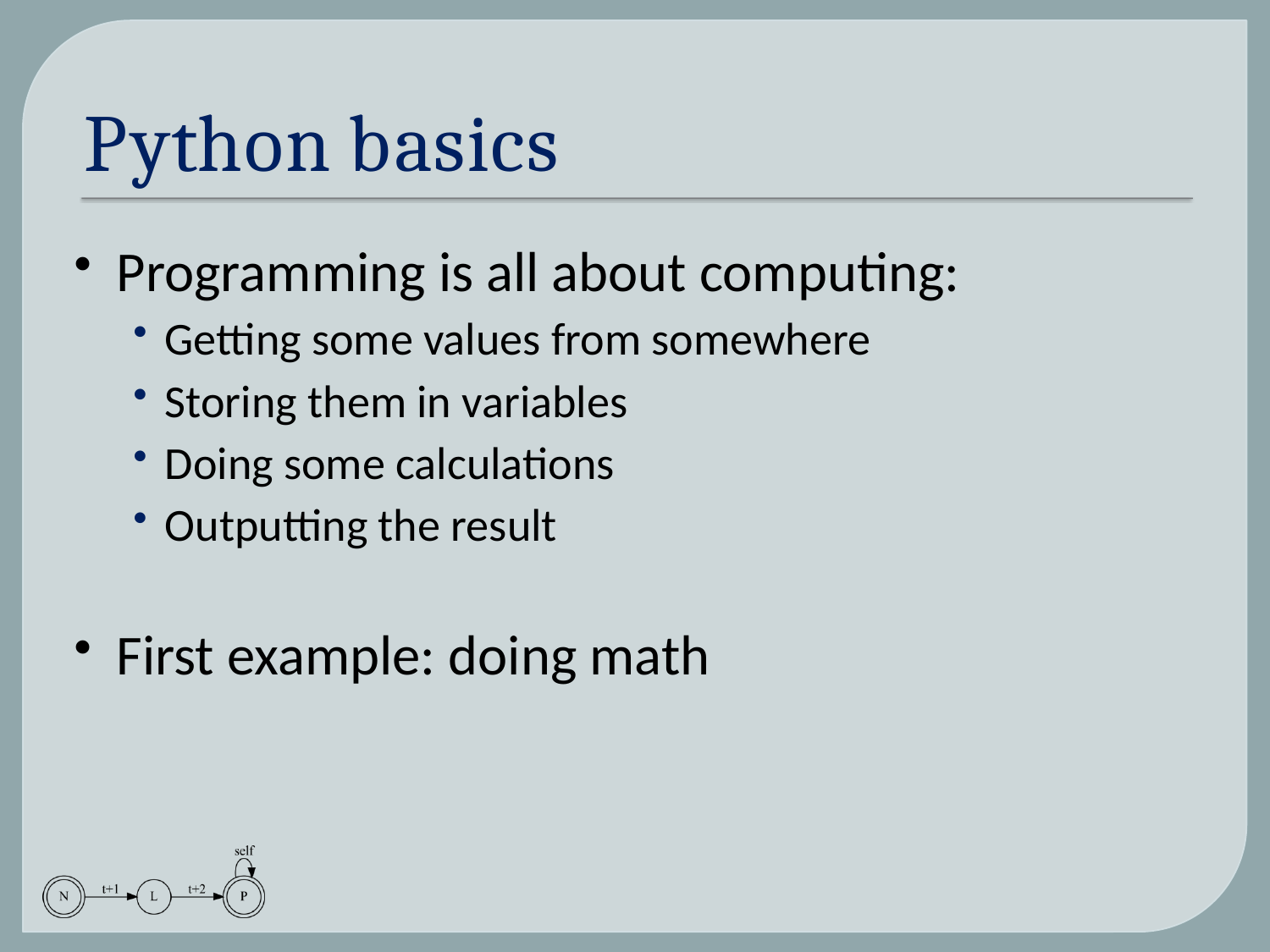

# Python basics
Programming is all about computing:
Getting some values from somewhere
Storing them in variables
Doing some calculations
Outputting the result

First example: doing math